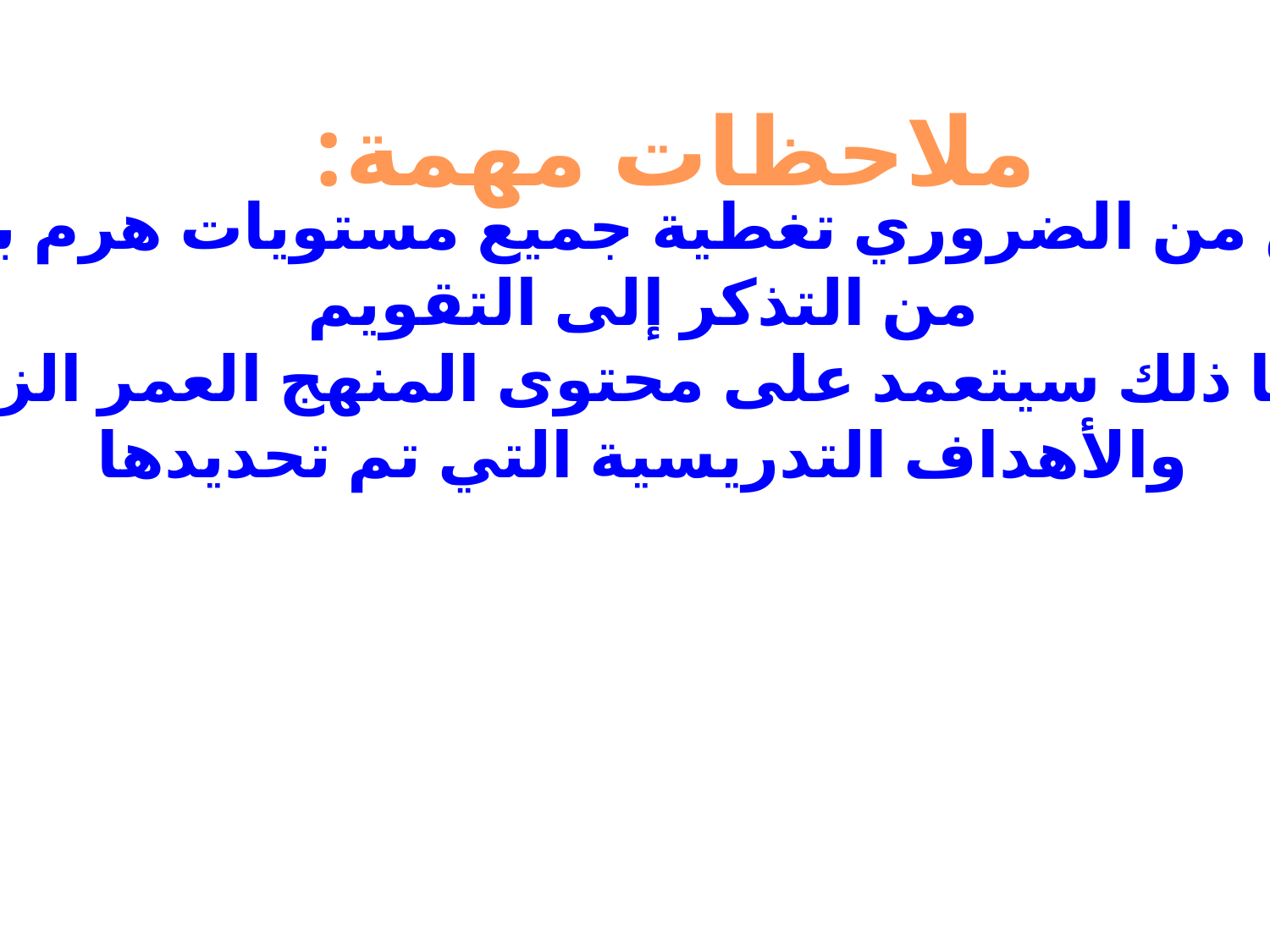

ملاحظات مهمة:
ليس من الضروري تغطية جميع مستويات هرم بلوم
من التذكر إلى التقويم
و أنما ذلك سيتعمد على محتوى المنهج العمر الزمني
والأهداف التدريسية التي تم تحديدها